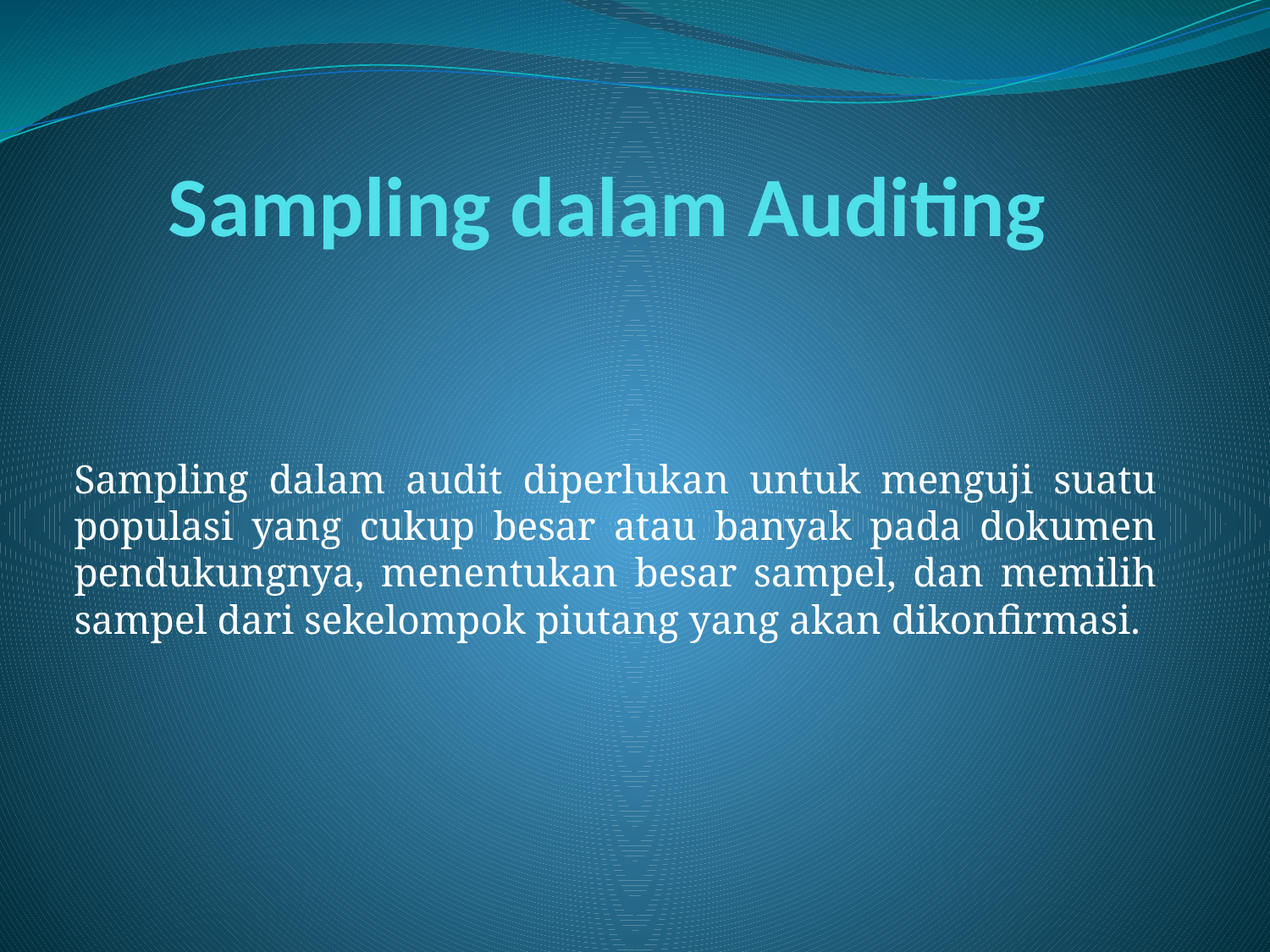

# Sampling dalam Auditing
Sampling dalam audit diperlukan untuk menguji suatu populasi yang cukup besar atau banyak pada dokumen pendukungnya, menentukan besar sampel, dan memilih sampel dari sekelompok piutang yang akan dikonfirmasi.